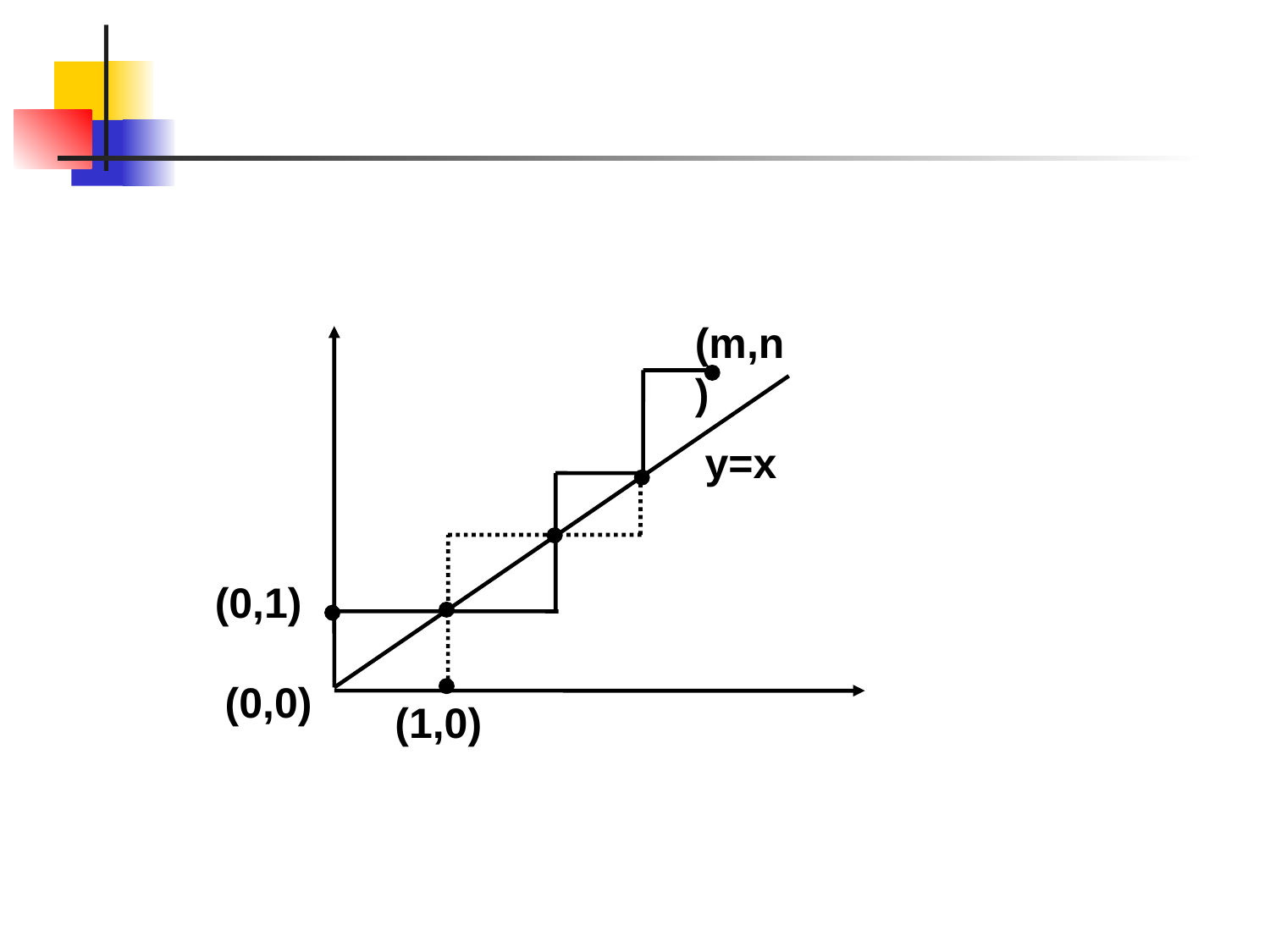

#

(m,n)

y=x
(0,1)
(0,0)
(1,0)

21